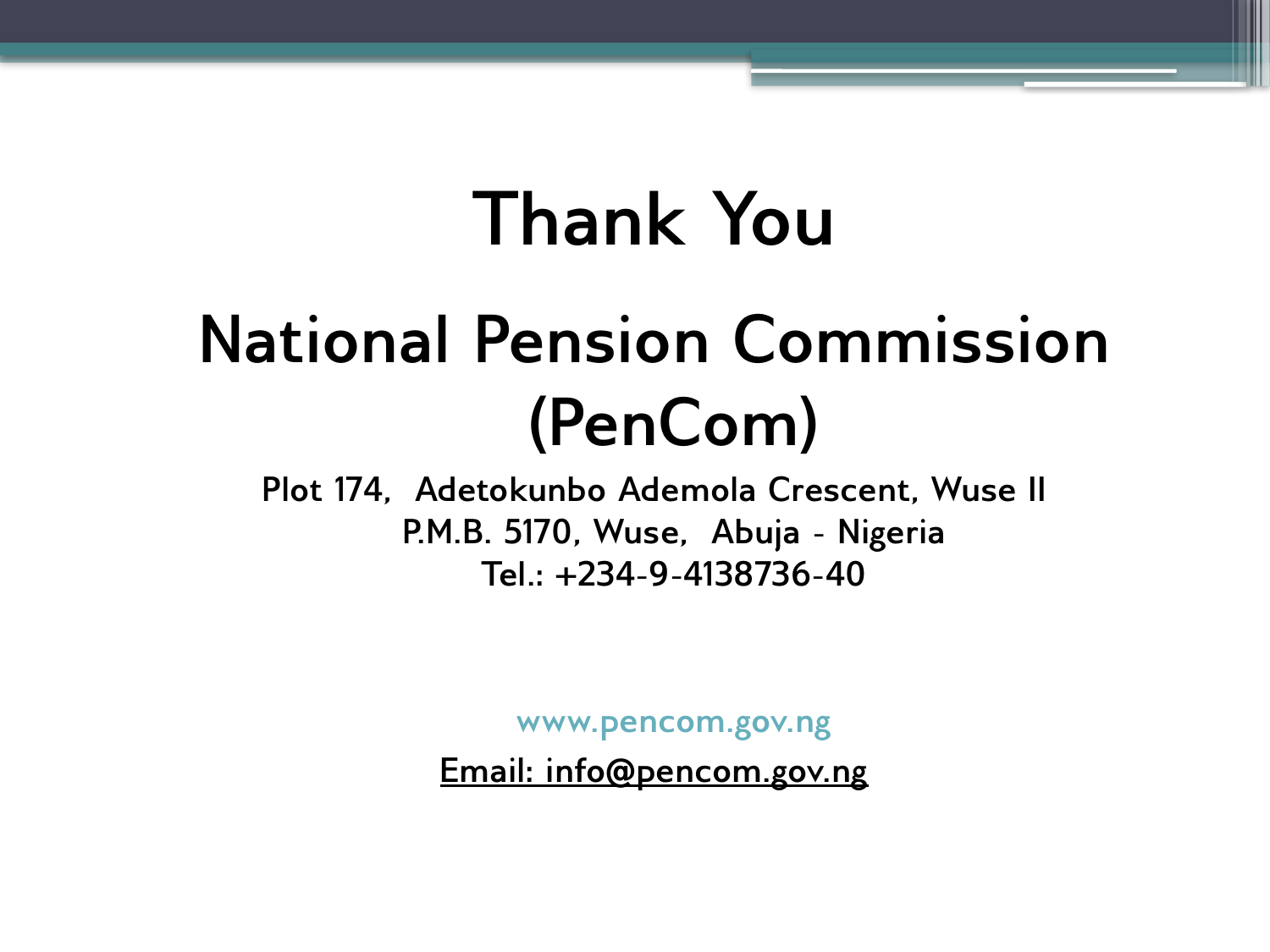

Thank You

National Pension Commission (PenCom)
Plot 174,  Adetokunbo Ademola Crescent, Wuse II
P.M.B. 5170, Wuse,  Abuja - Nigeria
Tel.: +234-9-4138736-40

www.pencom.gov.ng
Email: info@pencom.gov.ng